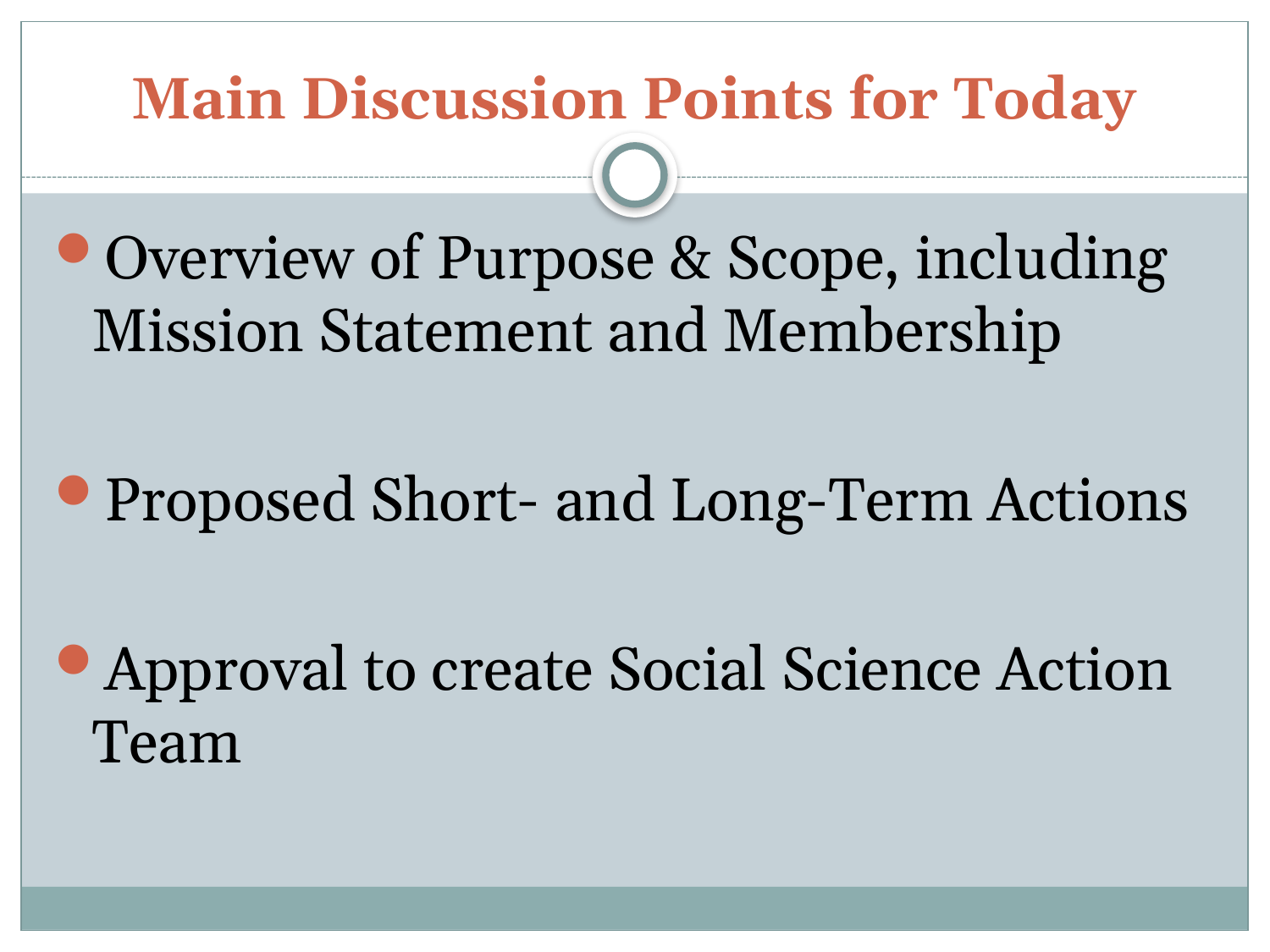

# Main Discussion Points for Today
Overview of Purpose & Scope, including Mission Statement and Membership

Proposed Short- and Long-Term Actions

Approval to create Social Science Action Team